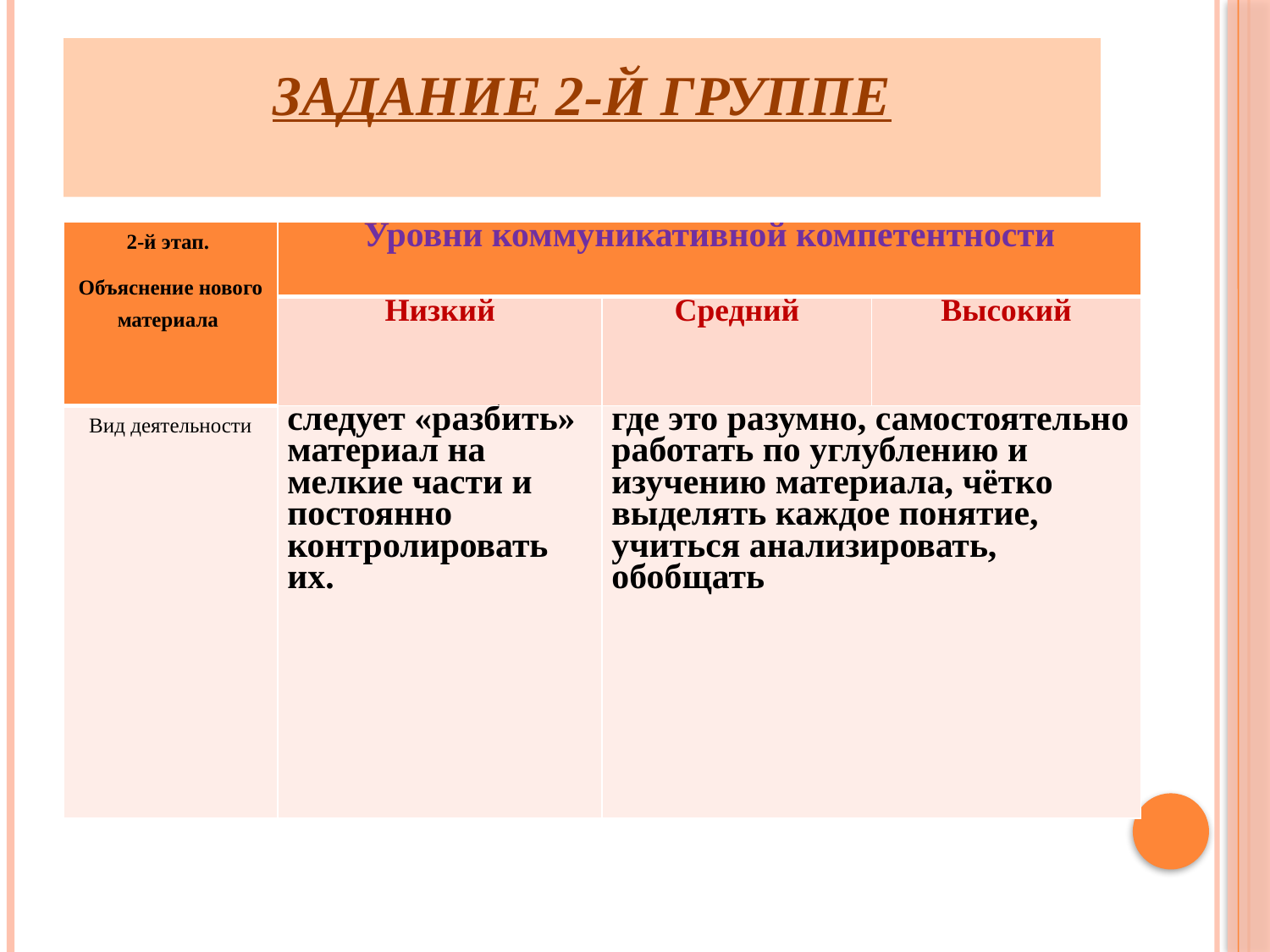

# Задание 2-й группе
| 2-й этап. Объяснение нового материала | Уровни коммуникативной компетентности |  |  |
| --- | --- | --- | --- |
|  | Низкий | Средний | Высокий |
| Вид деятельности | следует «разбить» материал на мелкие части и постоянно контролировать их. | где это разумно, самостоятельно работать по углублению и изучению материала, чётко выделять каждое понятие, учиться анализировать, обобщать |  |